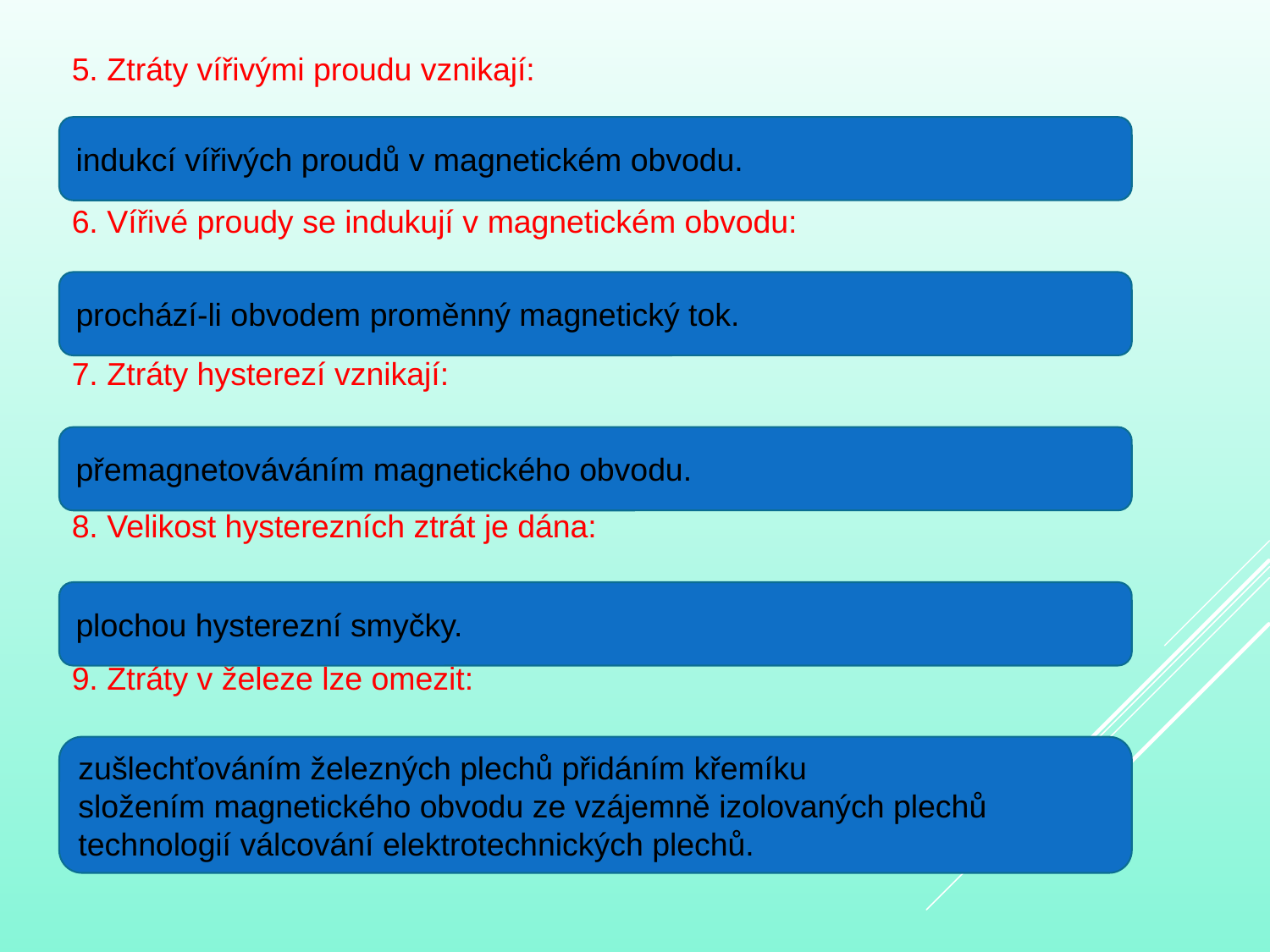

5. Ztráty vířivými proudu vznikají:

6. Vířivé proudy se indukují v magnetickém obvodu:

7. Ztráty hysterezí vznikají:

8. Velikost hysterezních ztrát je dána:

9. Ztráty v železe lze omezit:

indukcí vířivých proudů v magnetickém obvodu.
prochází-li obvodem proměnný magnetický tok.
přemagnetováváním magnetického obvodu.
plochou hysterezní smyčky.
zušlechťováním železných plechů přidáním křemíku
složením magnetického obvodu ze vzájemně izolovaných plechů
technologií válcování elektrotechnických plechů.